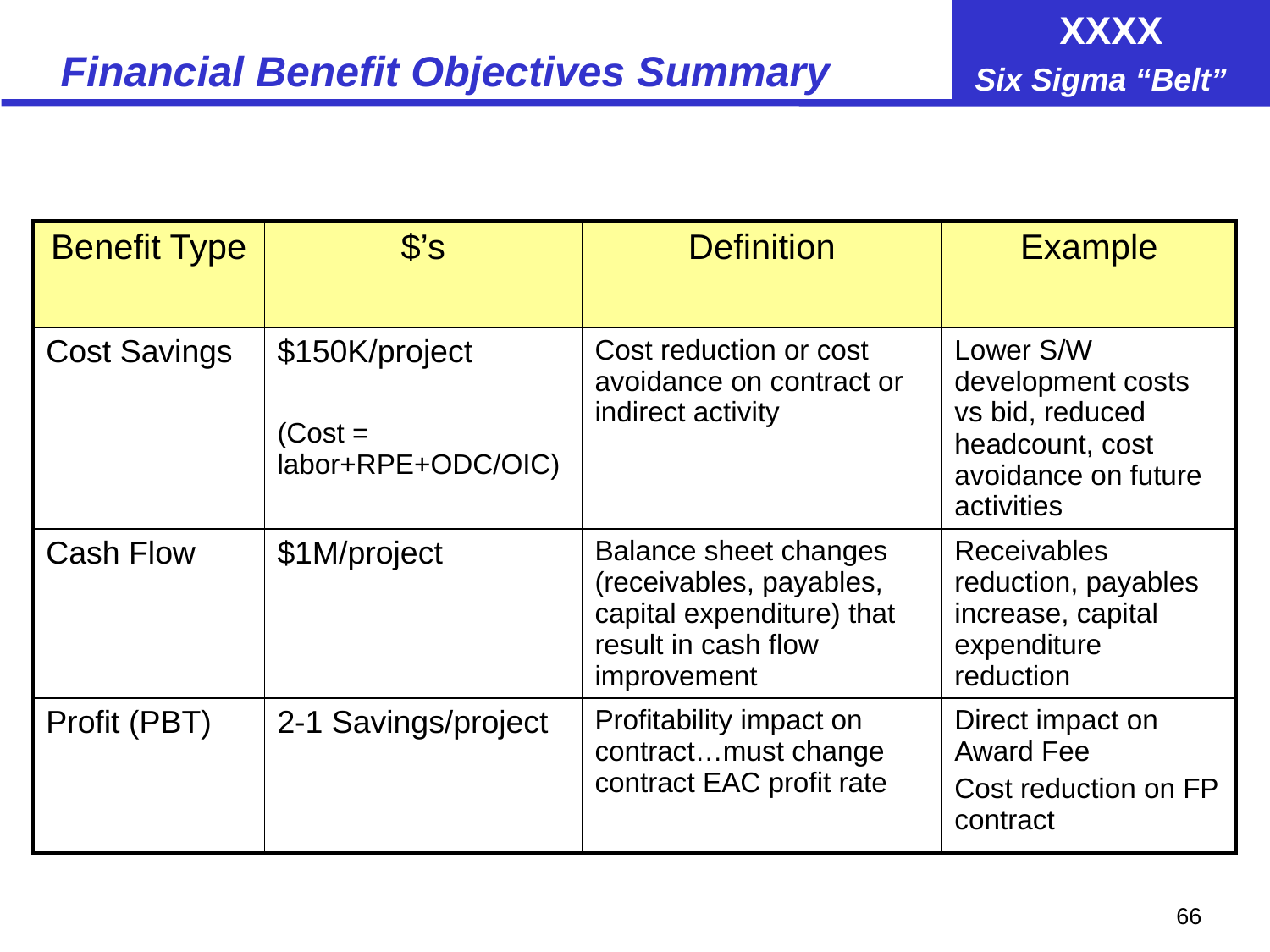

# Financial Benefit Objectives Summary
| Benefit Type | $’s | Definition | Example |
| --- | --- | --- | --- |
| Cost Savings | $150K/project (Cost = labor+RPE+ODC/OIC) | Cost reduction or cost avoidance on contract or indirect activity | Lower S/W development costs vs bid, reduced headcount, cost avoidance on future activities |
| Cash Flow | $1M/project | Balance sheet changes (receivables, payables, capital expenditure) that result in cash flow improvement | Receivables reduction, payables increase, capital expenditure reduction |
| Profit (PBT) | 2-1 Savings/project | Profitability impact on contract…must change contract EAC profit rate | Direct impact on Award Fee Cost reduction on FP contract |